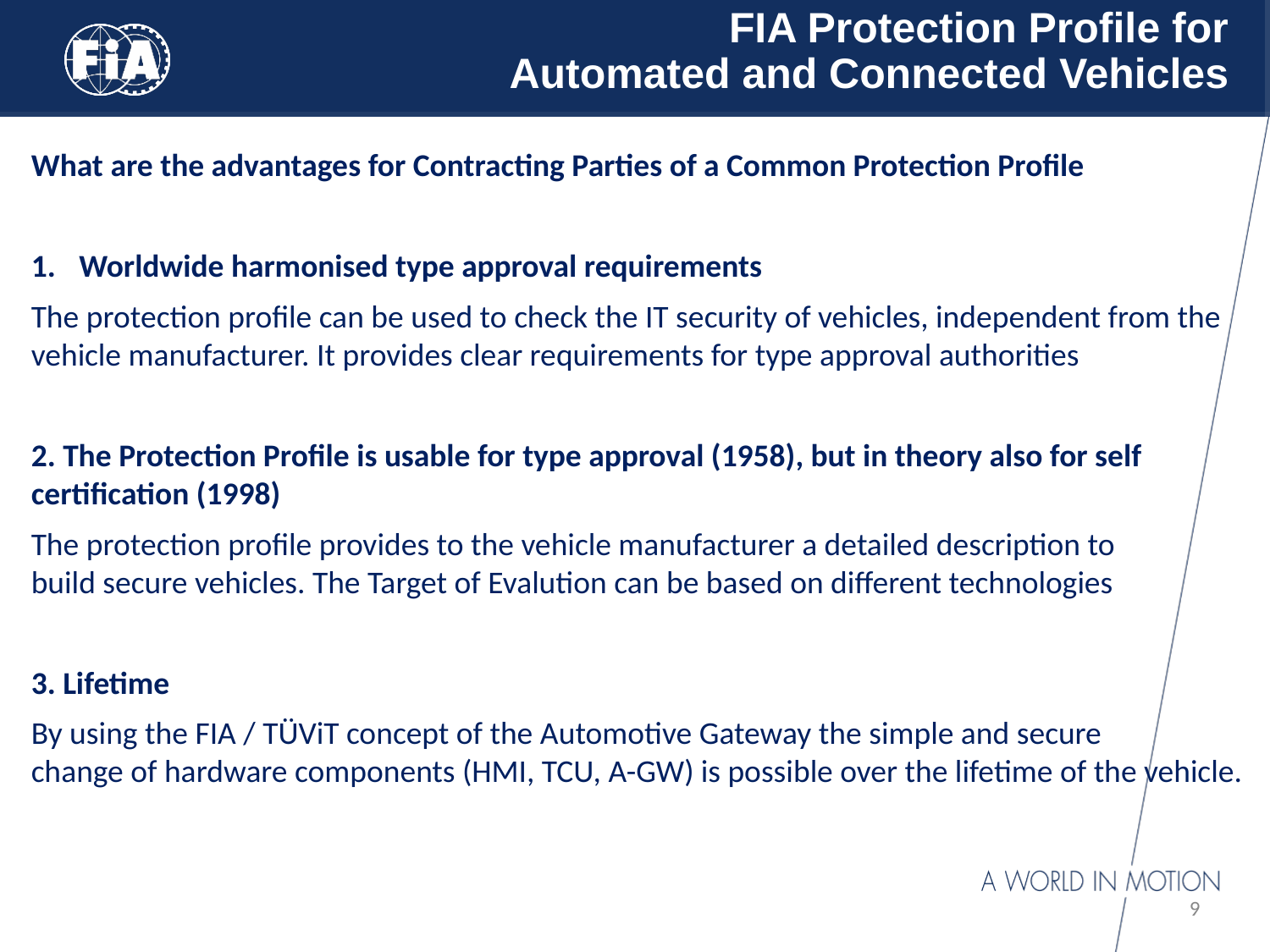

# FIA Protection Profile for Automated and Connected Vehicles
What are the advantages for Contracting Parties of a Common Protection Profile

Worldwide harmonised type approval requirements
The protection profile can be used to check the IT security of vehicles, independent from the vehicle manufacturer. It provides clear requirements for type approval authorities

2. The Protection Profile is usable for type approval (1958), but in theory also for self certification (1998)
The protection profile provides to the vehicle manufacturer a detailed description to
build secure vehicles. The Target of Evalution can be based on different technologies

3. Lifetime
By using the FIA / TÜViT concept of the Automotive Gateway the simple and secure
change of hardware components (HMI, TCU, A-GW) is possible over the lifetime of the vehicle.

9